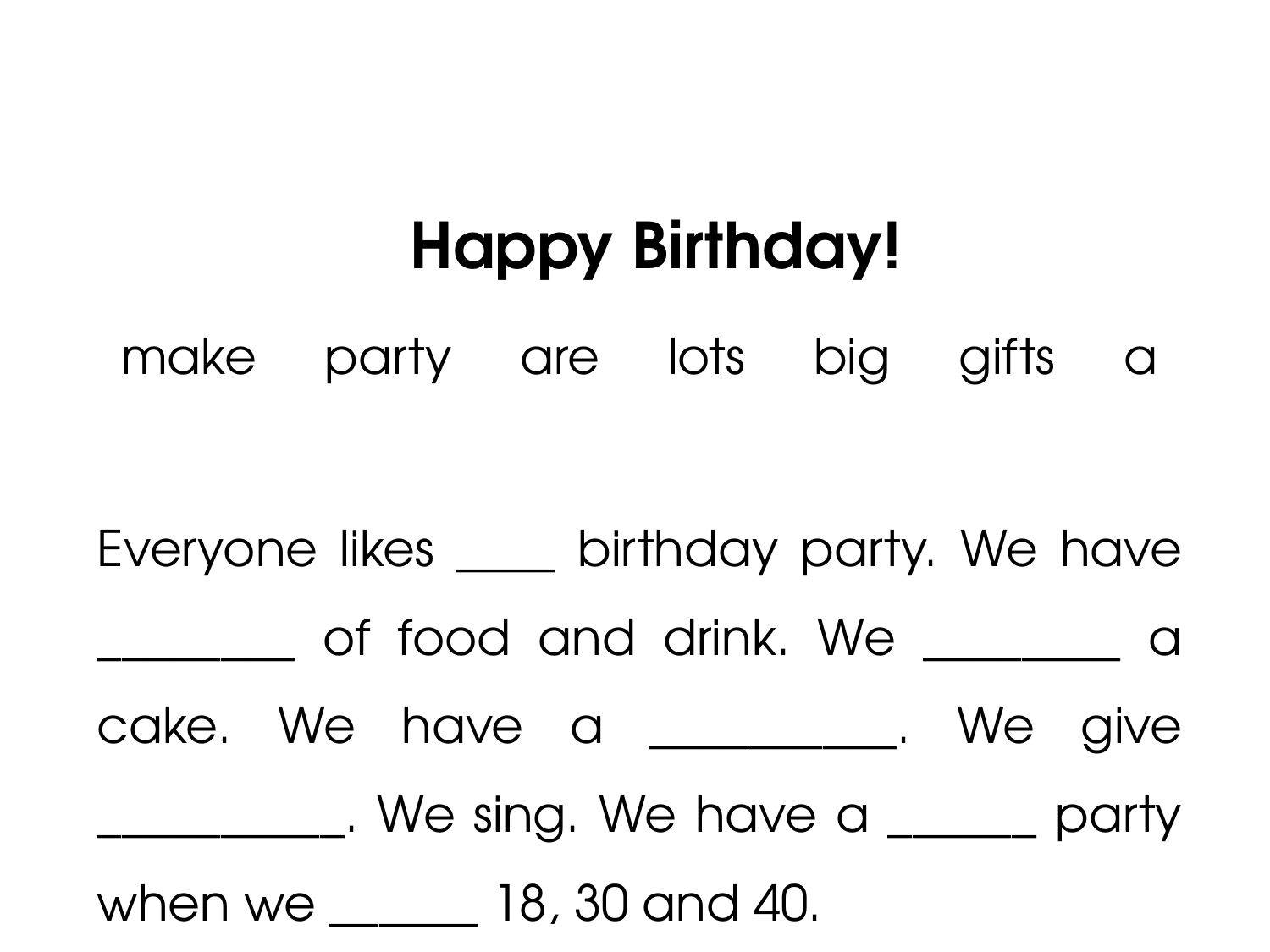

Happy Birthday!
make     party     are     lots     big     gifts     a

Everyone likes ____ birthday party. We have ________ of food and drink. We ________ a cake. We have a __________. We give __________. We sing. We have a ______ party when we ______ 18, 30 and 40.